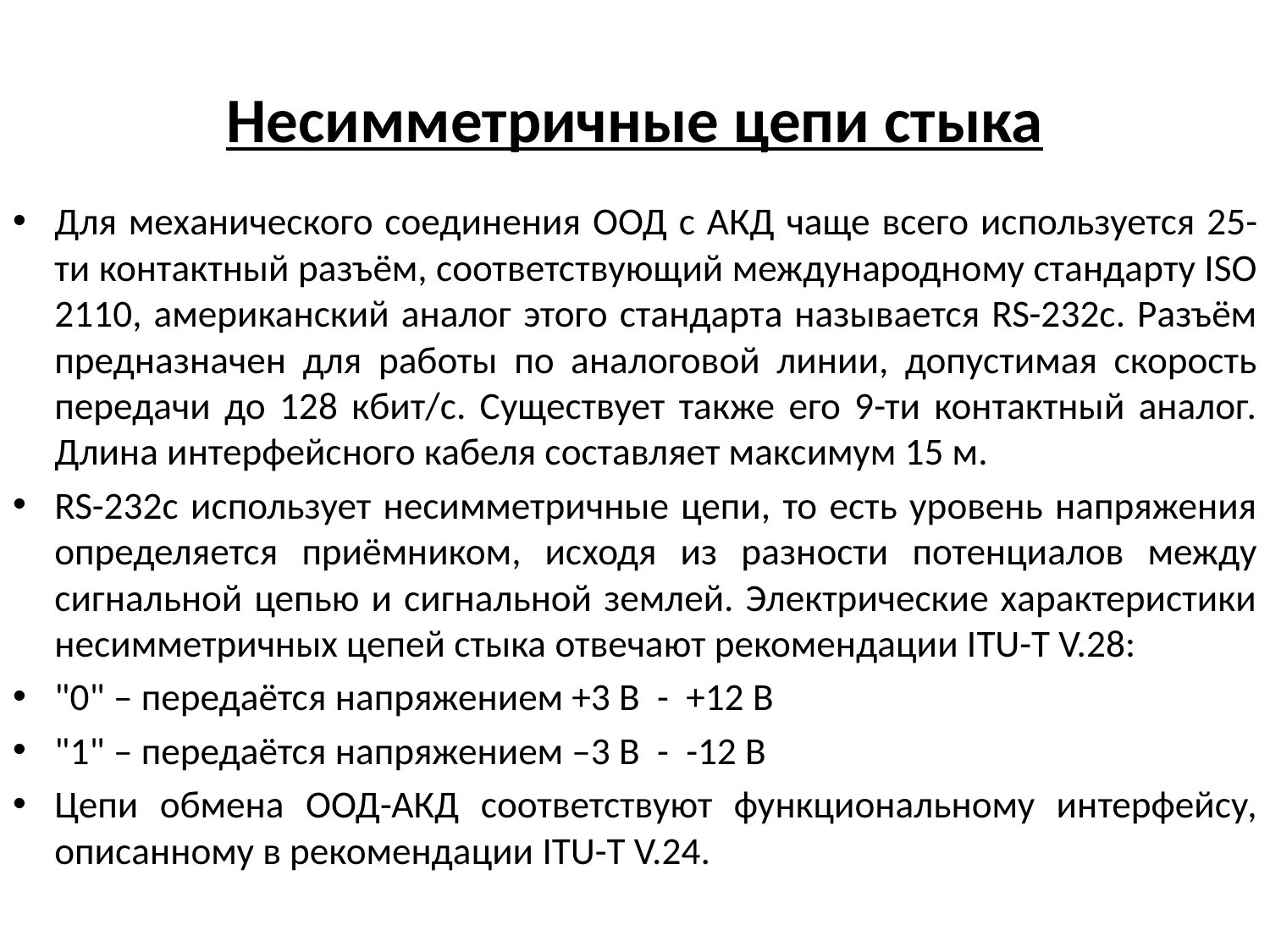

# Несимметричные цепи стыка
Для механического соединения ООД с АКД чаще всего используется 25-ти контактный разъём, соответствующий международному стандарту ISO 2110, американский аналог этого стандарта называется RS-232c. Разъём предназначен для работы по аналоговой линии, допустимая скорость передачи до 128 кбит/с. Существует также его 9-ти контактный аналог. Длина интерфейсного кабеля составляет максимум 15 м.
RS-232c использует несимметричные цепи, то есть уровень напряжения определяется приёмником, исходя из разности потенциалов между сигнальной цепью и сигнальной землей. Электрические характеристики несимметричных цепей стыка отвечают рекомендации ITU-T V.28:
"0" – передаётся напряжением +3 В  -  +12 В
"1" – передаётся напряжением –3 В  -  -12 В
Цепи обмена ООД-АКД соответствуют функциональному интерфейсу, описанному в рекомендации ITU-T V.24.